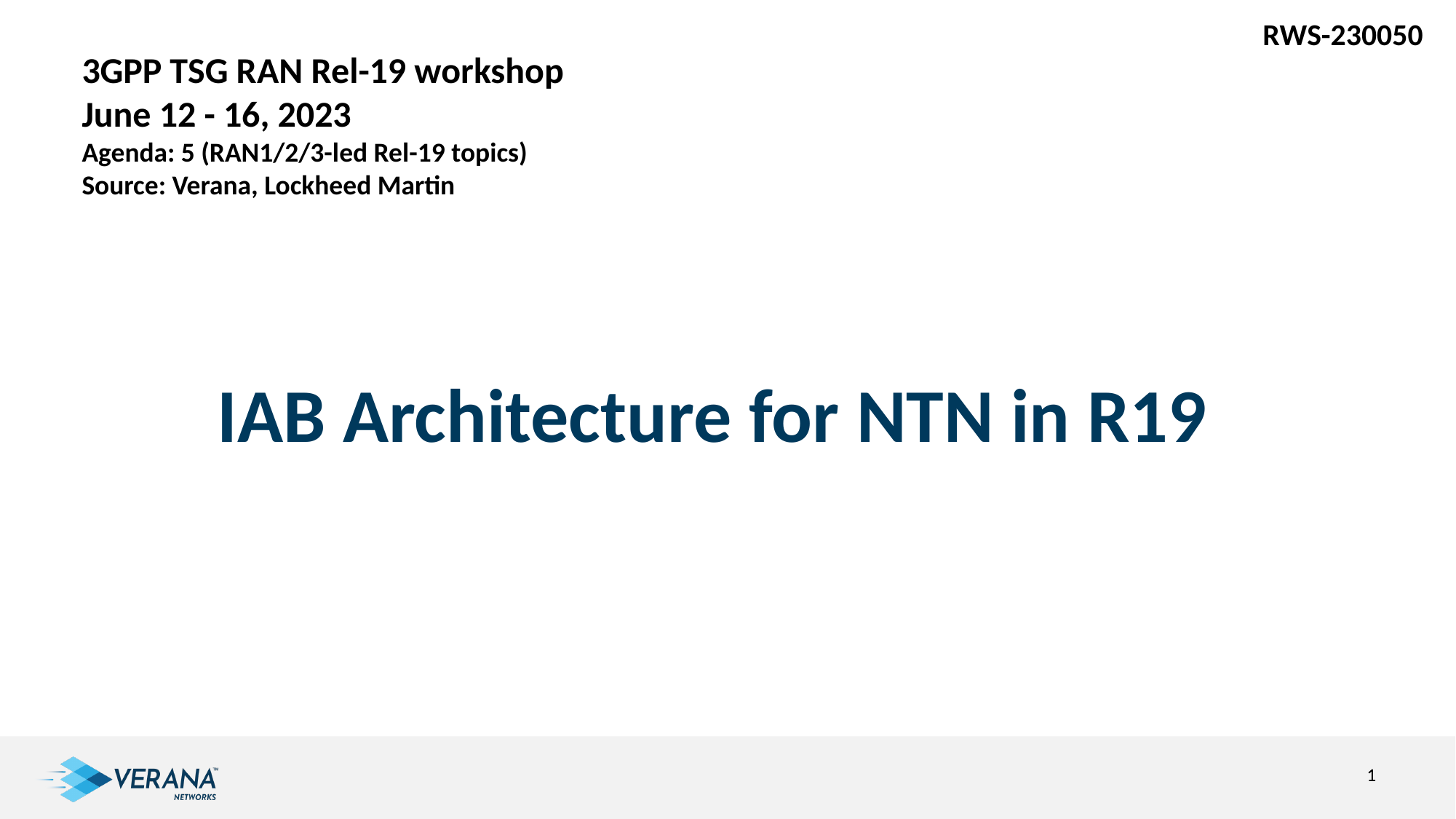

RWS-230050

3GPP TSG RAN Rel-19 workshop
June 12 - 16, 2023
Agenda: 5 (RAN1/2/3-led Rel-19 topics)
Source: Verana, Lockheed Martin
# IAB Architecture for NTN in R19